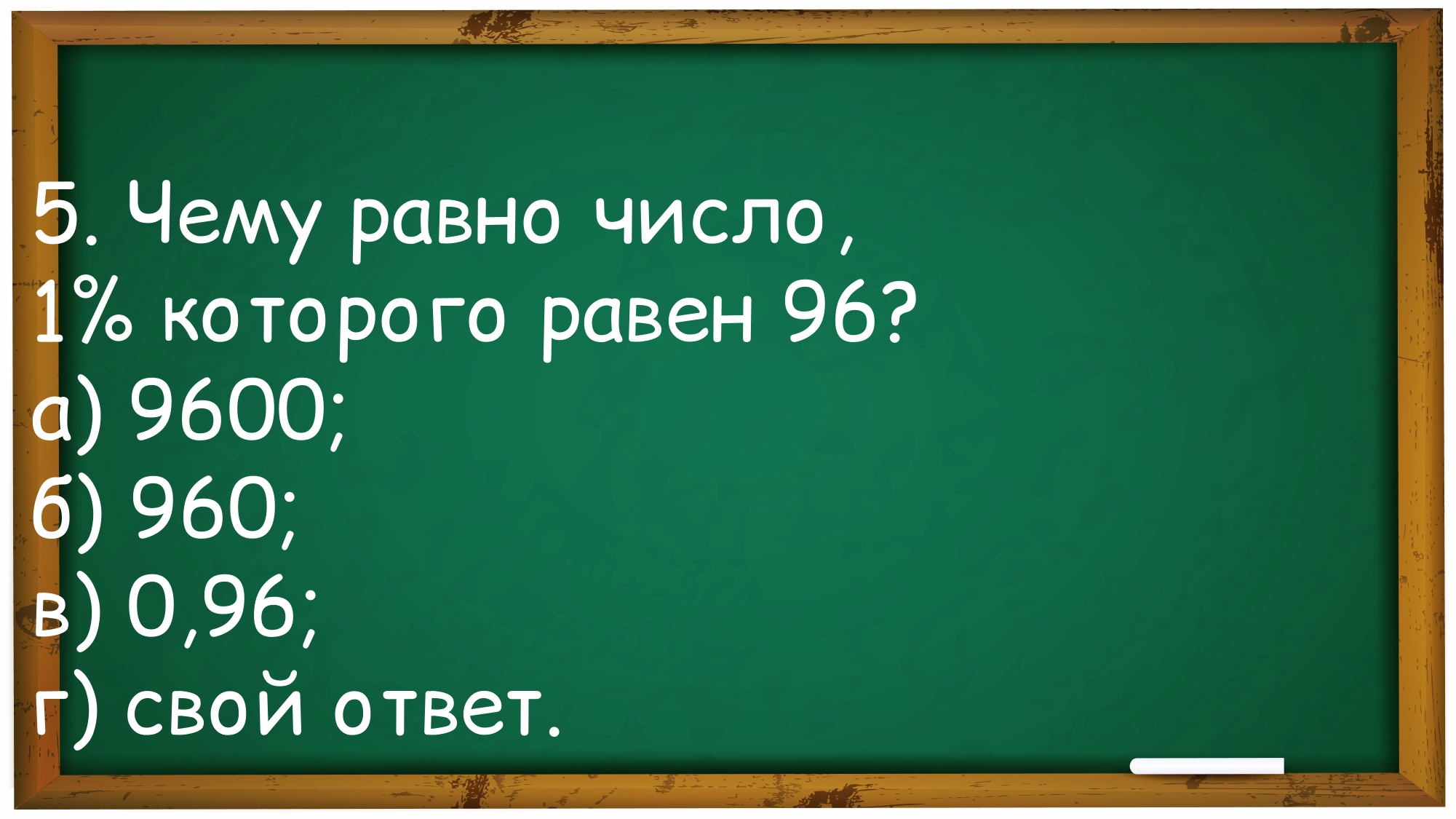

5. Чему равно число,
1% которого равен 96?
а) 9600; 
б) 960; 
в) 0,96;
г) свой ответ.